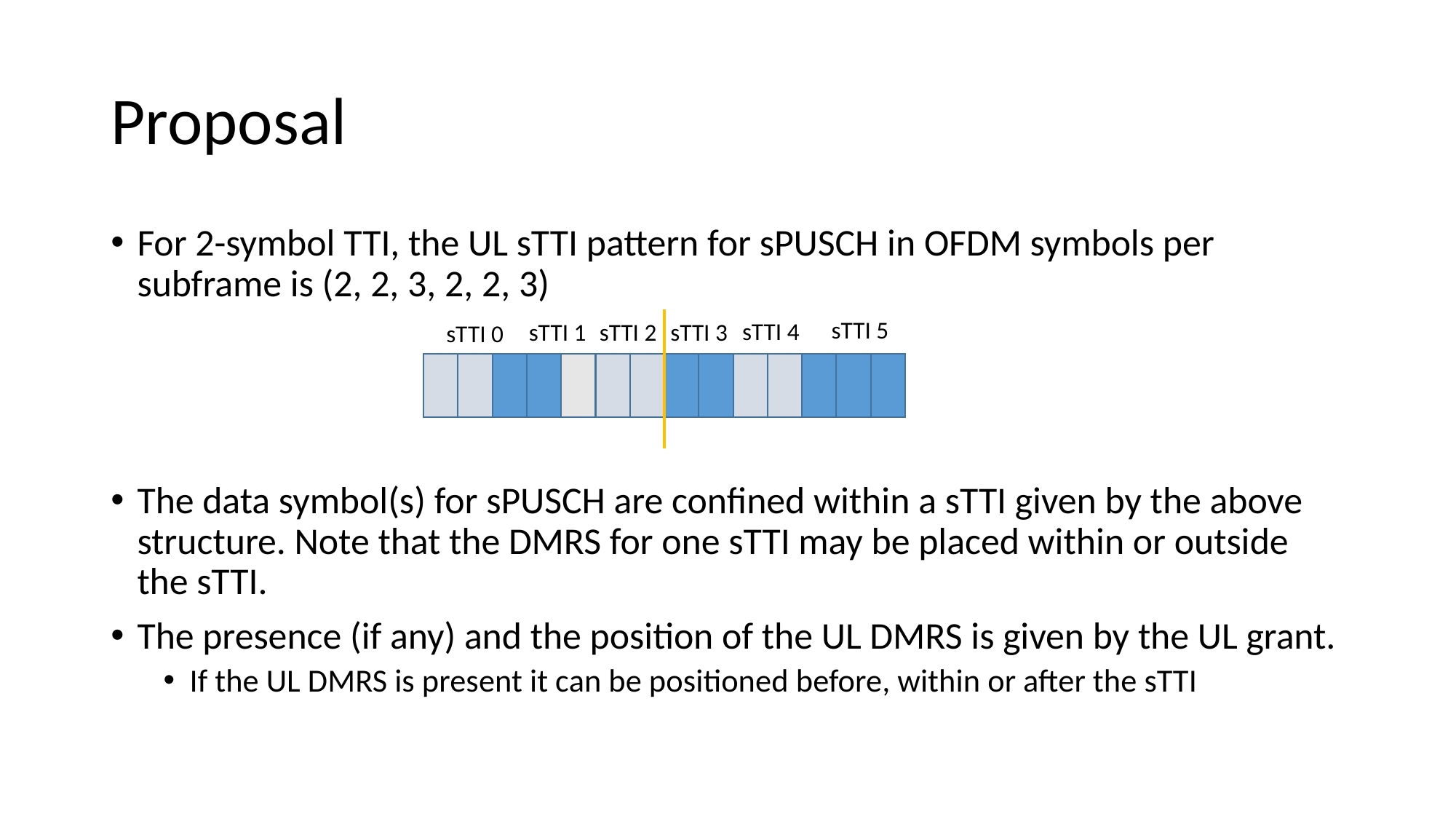

# Proposal
For 2-symbol TTI, the UL sTTI pattern for sPUSCH in OFDM symbols per subframe is (2, 2, 3, 2, 2, 3)

The data symbol(s) for sPUSCH are confined within a sTTI given by the above structure. Note that the DMRS for one sTTI may be placed within or outside the sTTI.
The presence (if any) and the position of the UL DMRS is given by the UL grant.
If the UL DMRS is present it can be positioned before, within or after the sTTI

sTTI 5
sTTI 4
sTTI 1
sTTI 2
sTTI 3
sTTI 0